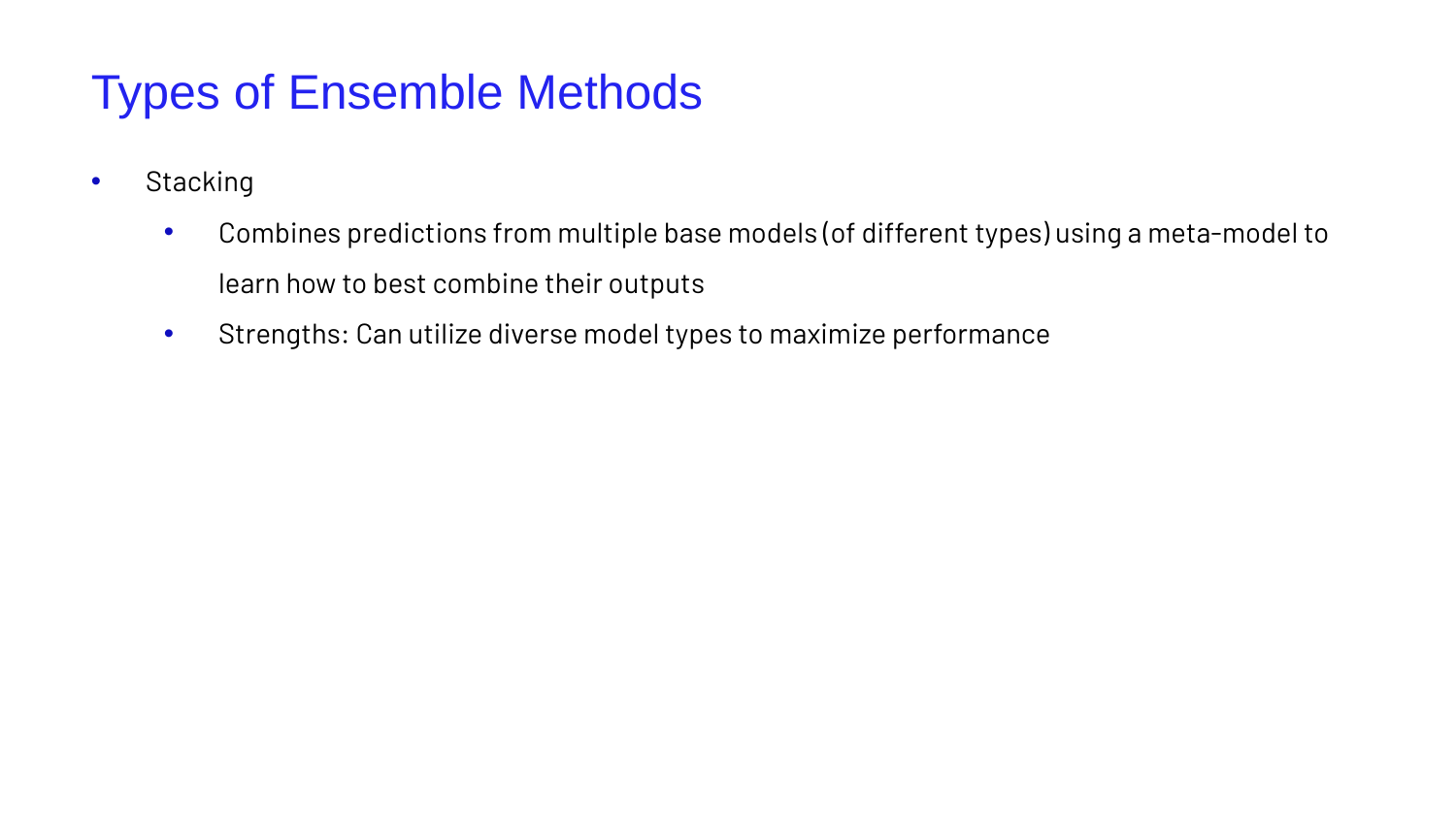

Types of Ensemble Methods
Stacking
Combines predictions from multiple base models (of different types) using a meta-model to learn how to best combine their outputs
Strengths: Can utilize diverse model types to maximize performance